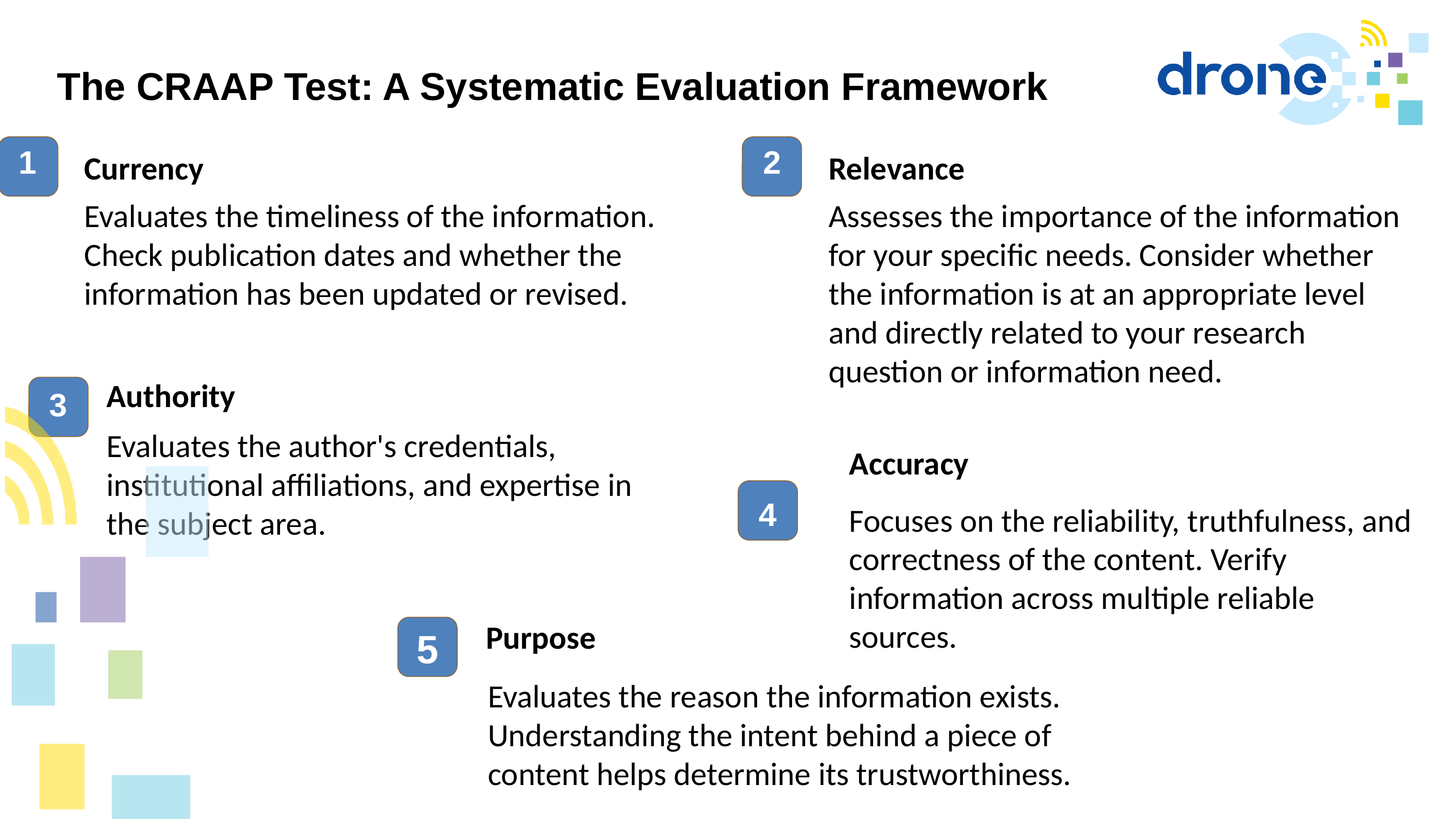

The CRAAP Test: A Systematic Evaluation Framework

Currency
Relevance
1
2
Evaluates the timeliness of the information. Check publication dates and whether the information has been updated or revised.
Assesses the importance of the information for your specific needs. Consider whether the information is at an appropriate level and directly related to your research question or information need.
Authority
3

Evaluates the author's credentials, institutional affiliations, and expertise in the subject area.
Accuracy

4
Focuses on the reliability, truthfulness, and correctness of the content. Verify information across multiple reliable sources.
Purpose
5
Evaluates the reason the information exists. Understanding the intent behind a piece of content helps determine its trustworthiness.